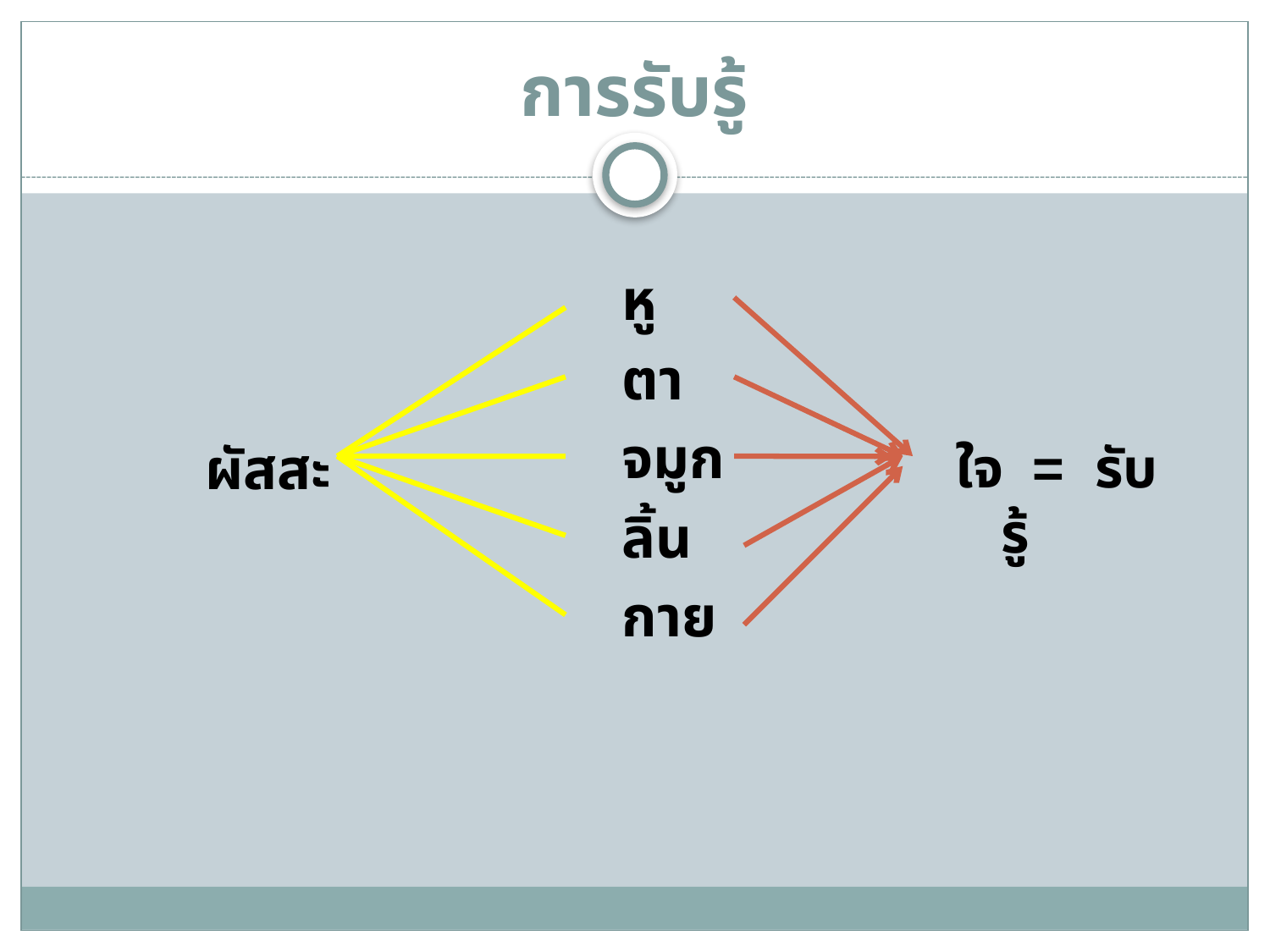

# การรับรู้
หู
ตา
จมูก
ลิ้น
กาย
ผัสสะ
ใจ  =  รับรู้